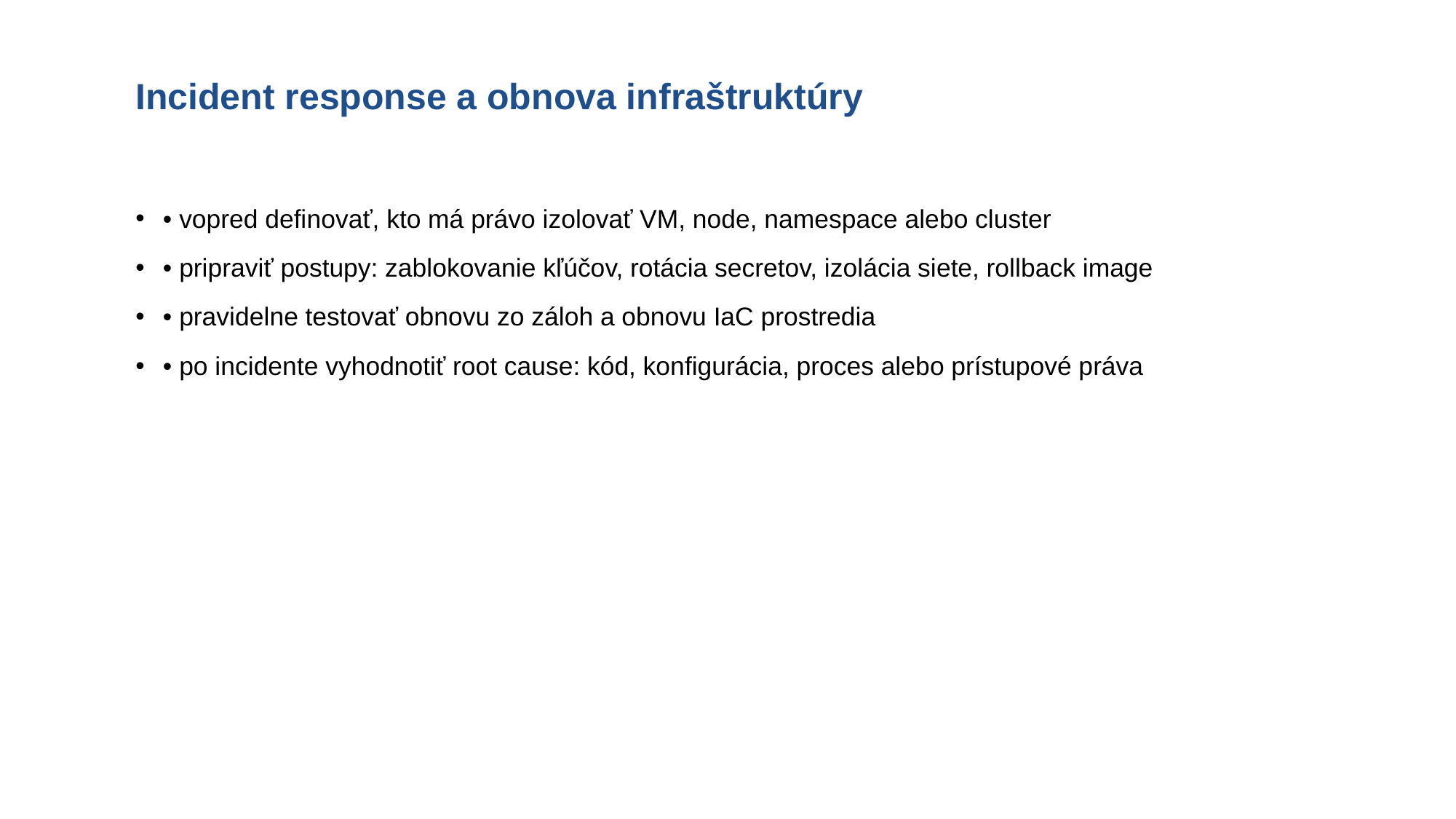

# Incident response a obnova infraštruktúry
• vopred definovať, kto má právo izolovať VM, node, namespace alebo cluster
• pripraviť postupy: zablokovanie kľúčov, rotácia secretov, izolácia siete, rollback image
• pravidelne testovať obnovu zo záloh a obnovu IaC prostredia
• po incidente vyhodnotiť root cause: kód, konfigurácia, proces alebo prístupové práva